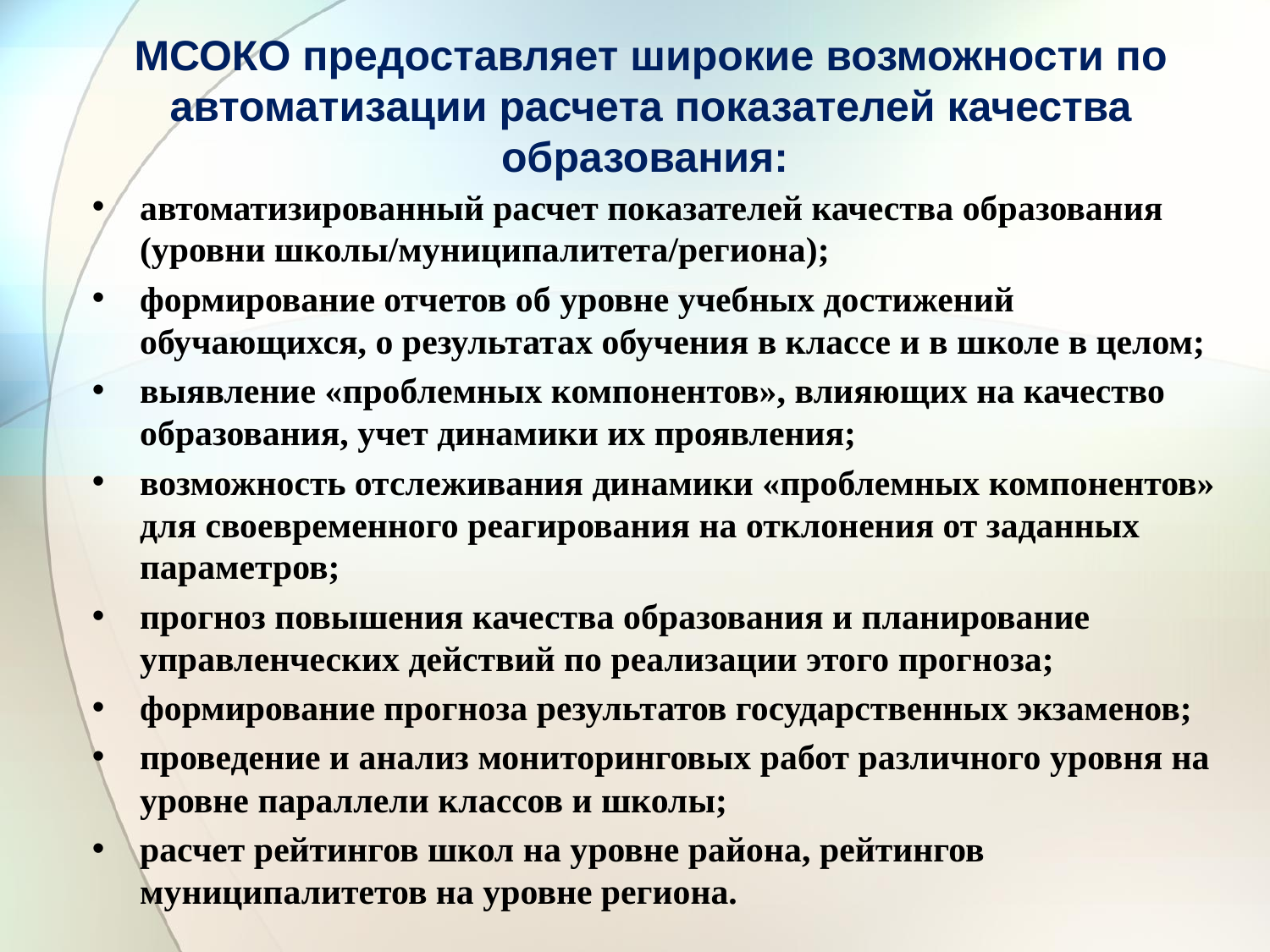

# МСОКО предоставляет широкие возможности по автоматизации расчета показателей качества образования:

автоматизированный расчет показателей качества образования (уровни школы/муниципалитета/региона);
формирование отчетов об уровне учебных достижений обучающихся, о результатах обучения в классе и в школе в целом;
выявление «проблемных компонентов», влияющих на качество образования, учет динамики их проявления;
возможность отслеживания динамики «проблемных компонентов» для своевременного реагирования на отклонения от заданных параметров;
прогноз повышения качества образования и планирование управленческих действий по реализации этого прогноза;
формирование прогноза результатов государственных экзаменов;
проведение и анализ мониторинговых работ различного уровня на уровне параллели классов и школы;
расчет рейтингов школ на уровне района, рейтингов муниципалитетов на уровне региона.